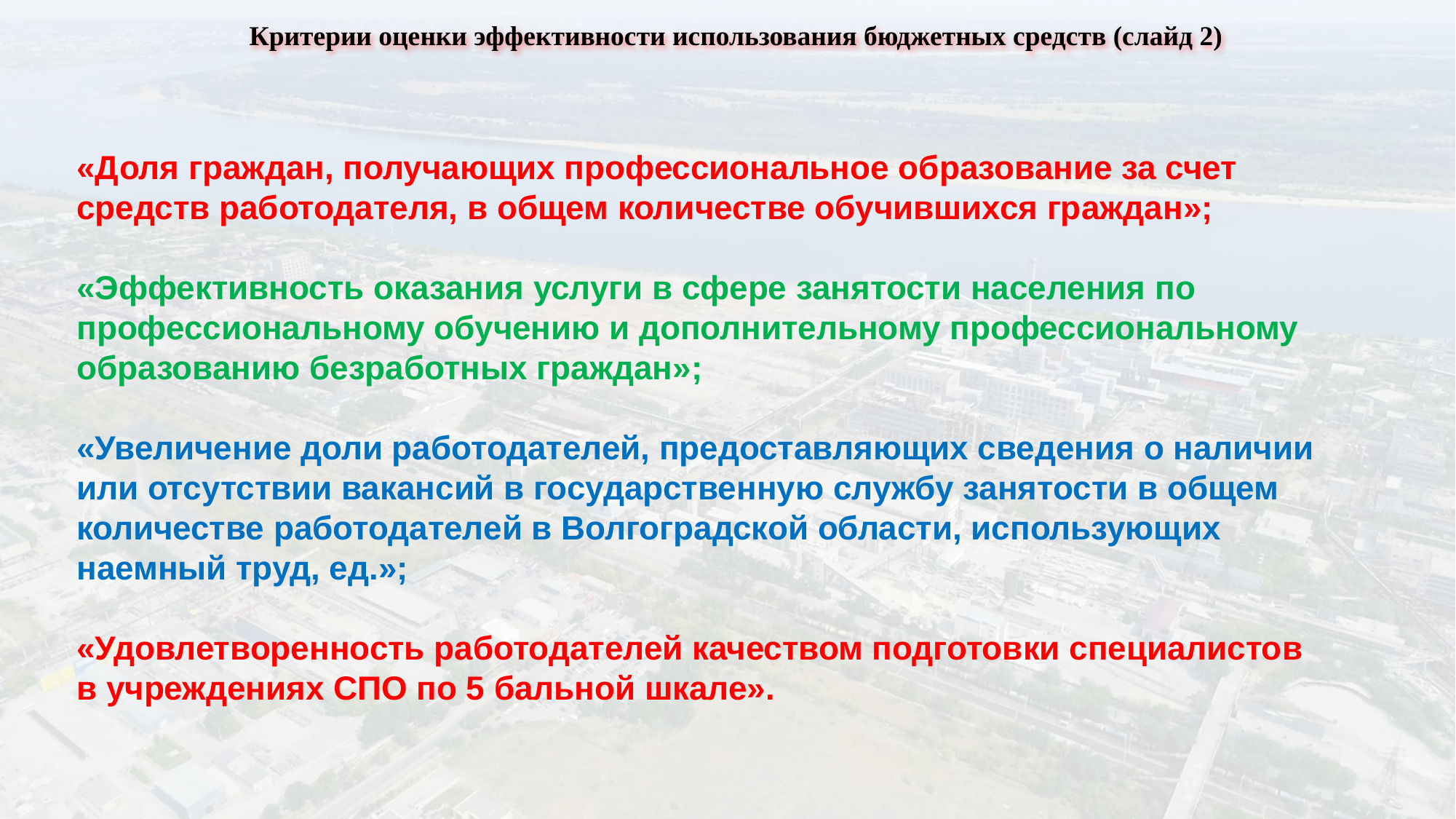

Критерии оценки эффективности использования бюджетных средств (слайд 2)
# «Доля граждан, получающих профессиональное образование за счет средств работодателя, в общем количестве обучившихся граждан»; «Эффективность оказания услуги в сфере занятости населения по профессиональному обучению и дополнительному профессиональному образованию безработных граждан»; «Увеличение доли работодателей, предоставляющих сведения о наличии или отсутствии вакансий в государственную службу занятости в общем количестве работодателей в Волгоградской области, использующих наемный труд, ед.»; «Удовлетворенность работодателей качеством подготовки специалистов в учреждениях СПО по 5 бальной шкале».